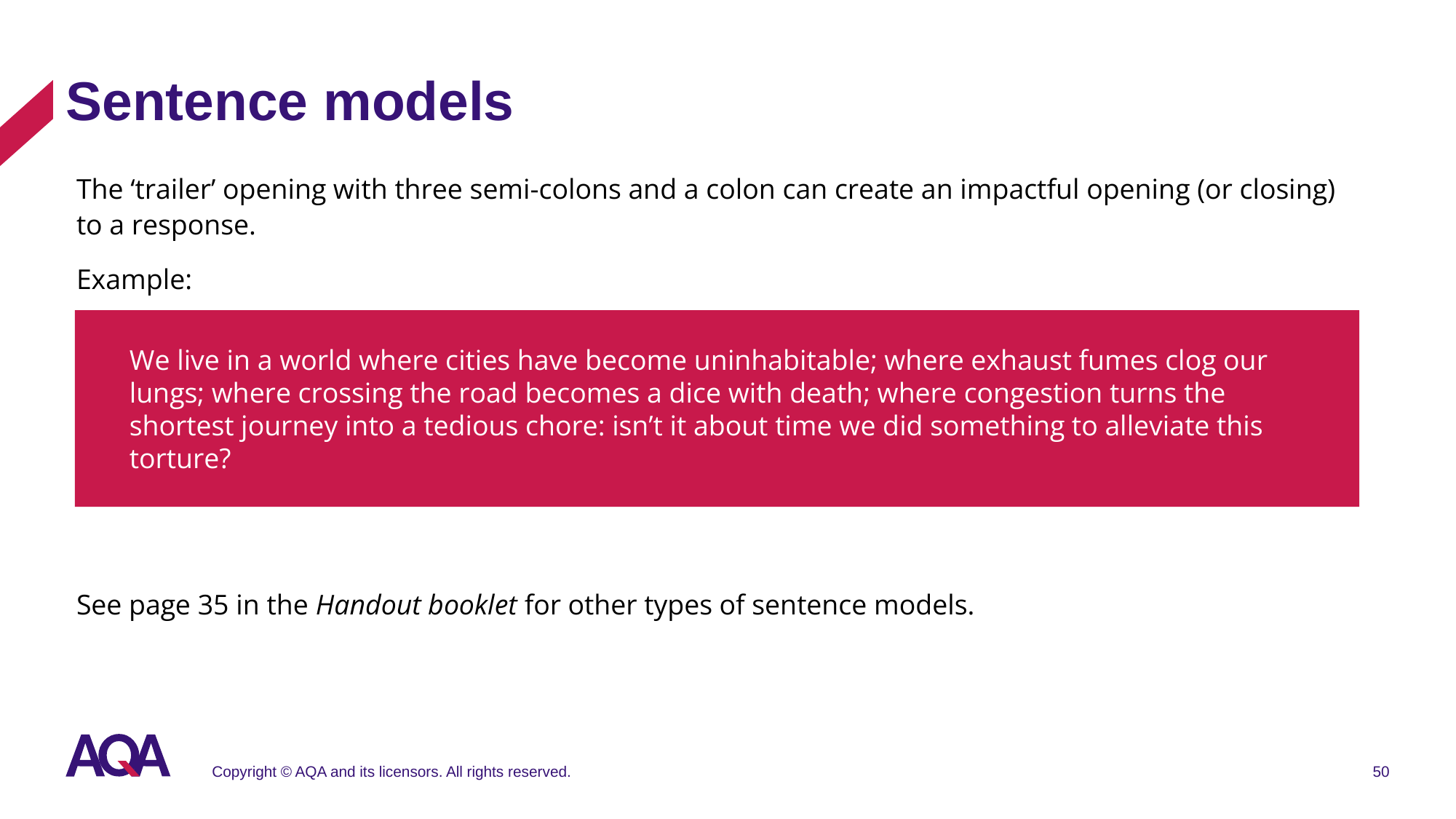

# Sentence models
The ‘trailer’ opening with three semi-colons and a colon can create an impactful opening (or closing) to a response.
Example:

See page 35 in the Handout booklet for other types of sentence models.

We live in a world where cities have become uninhabitable; where exhaust fumes clog our
lungs; where crossing the road becomes a dice with death; where congestion turns the
shortest journey into a tedious chore: isn’t it about time we did something to alleviate this torture?

Copyright © AQA and its licensors. All rights reserved.
50